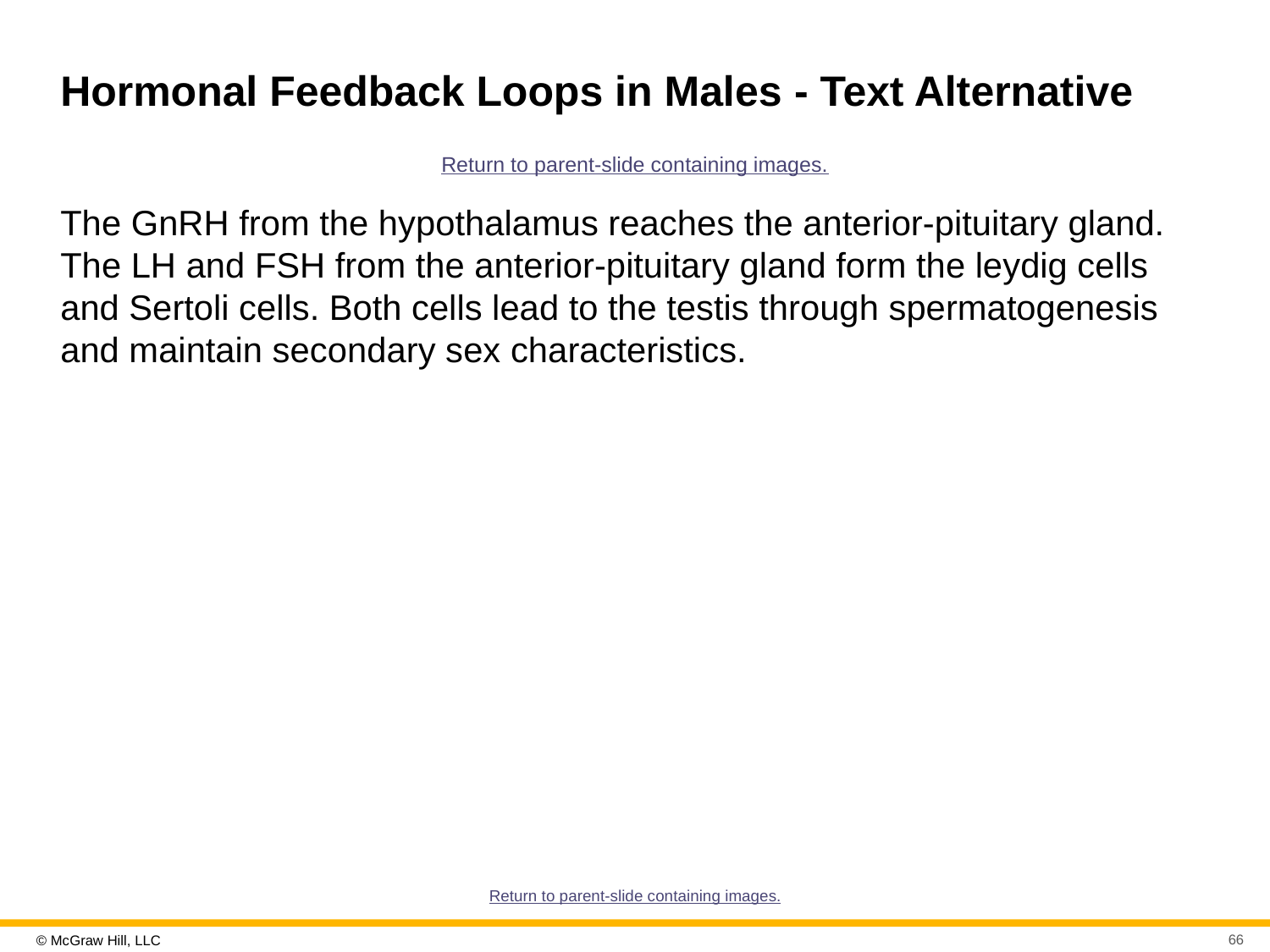

# Hormonal Feedback Loops in Males - Text Alternative
Return to parent-slide containing images.
The GnRH from the hypothalamus reaches the anterior-pituitary gland. The LH and FSH from the anterior-pituitary gland form the leydig cells and Sertoli cells. Both cells lead to the testis through spermatogenesis and maintain secondary sex characteristics.
Return to parent-slide containing images.
66